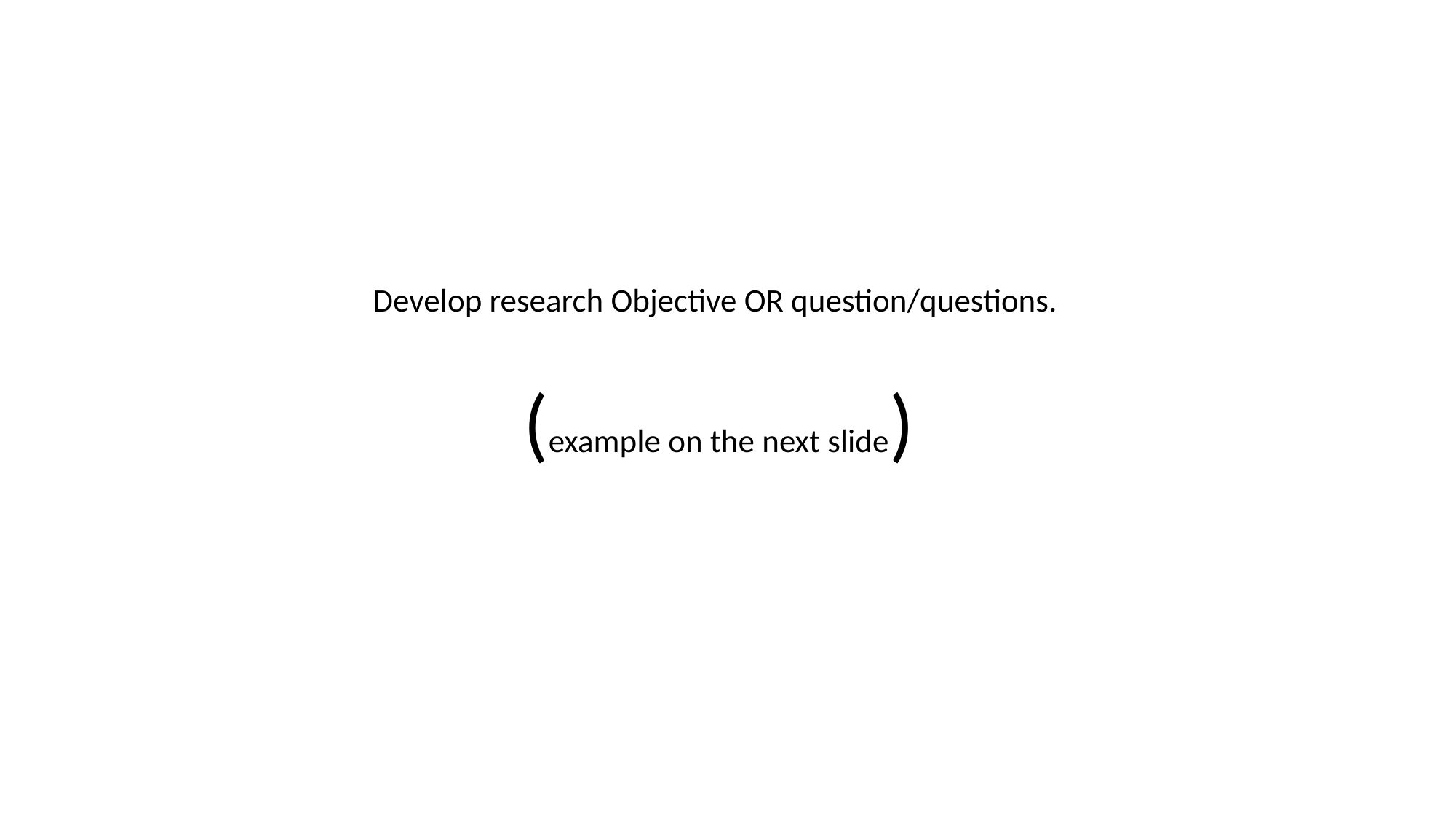

#
Develop research Objective OR question/questions.

(example on the next slide)